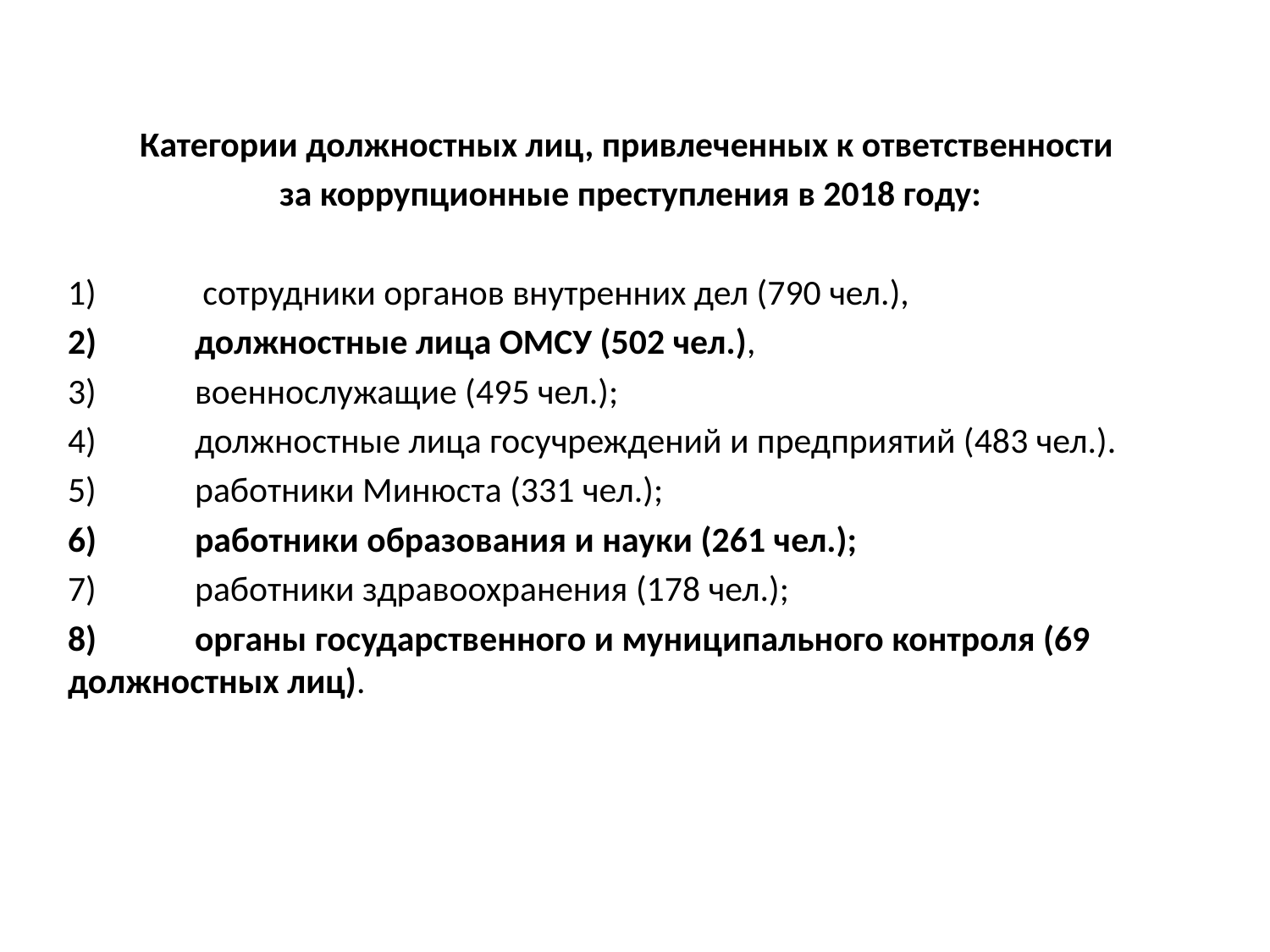

Категории должностных лиц, привлеченных к ответственности
за коррупционные преступления в 2018 году:

1)	 сотрудники органов внутренних дел (790 чел.),
2)	должностные лица ОМСУ (502 чел.),
3)	военнослужащие (495 чел.);
4)	должностные лица госучреждений и предприятий (483 чел.).
5)	работники Минюста (331 чел.);
6)	работники образования и науки (261 чел.);
7)	работники здравоохранения (178 чел.);
8)	органы государственного и муниципального контроля (69 должностных лиц).